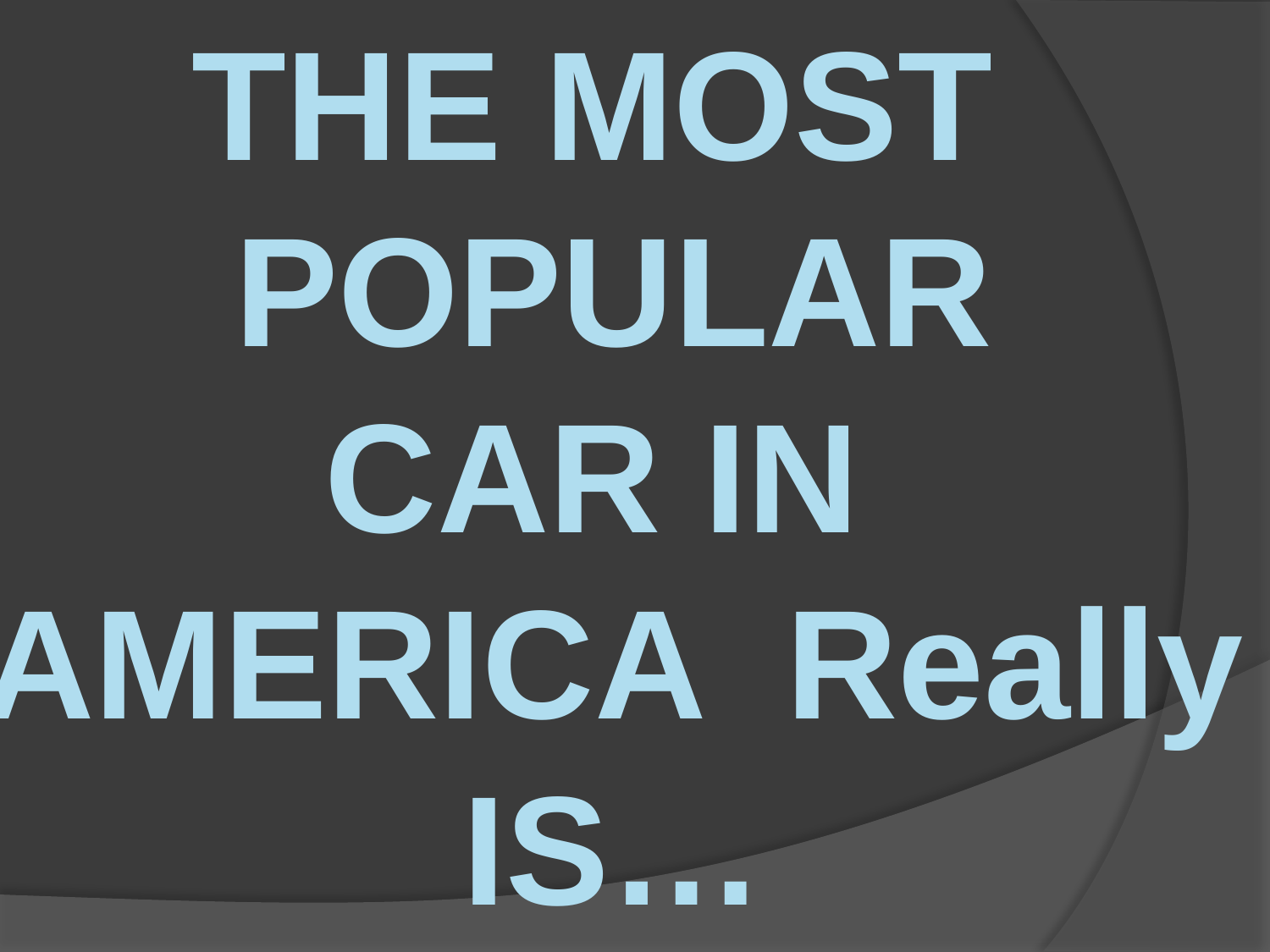

THE MOST
POPULAR
CAR IN
AMERICA  Really IS…